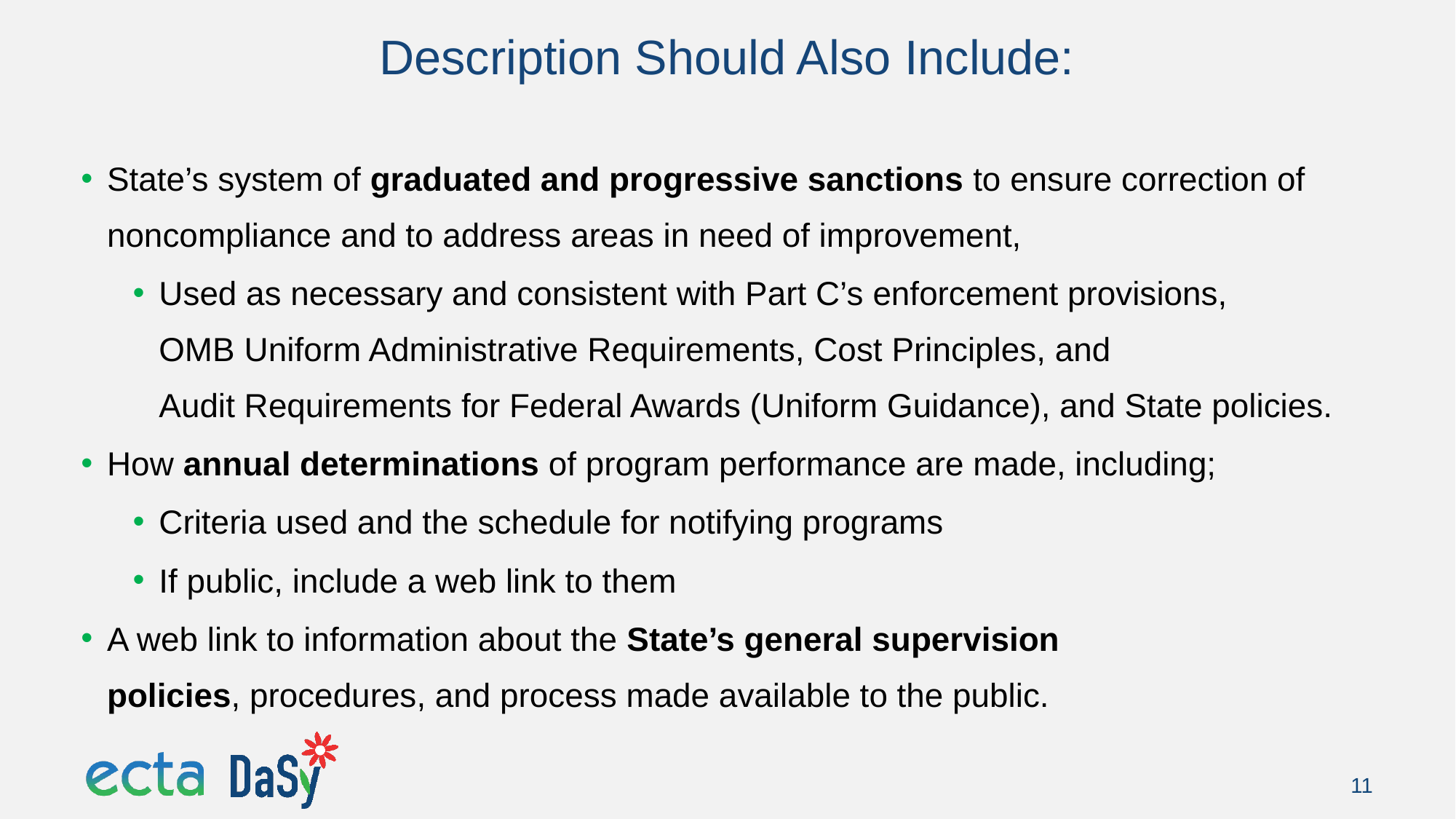

# Description Should Also Include:
State’s system of graduated and progressive sanctions to ensure correction of noncompliance and to address areas in need of improvement, ​
Used as necessary and consistent with Part C’s enforcement provisions, OMB Uniform Administrative Requirements, Cost Principles, and Audit Requirements for Federal Awards (Uniform Guidance), and State policies.​
How annual determinations of program performance are made, including;​
Criteria used and the schedule for notifying programs ​
If public, include a web link to them​
A web link to information about the State’s general supervision policies, procedures, and process made available to the public.​

11